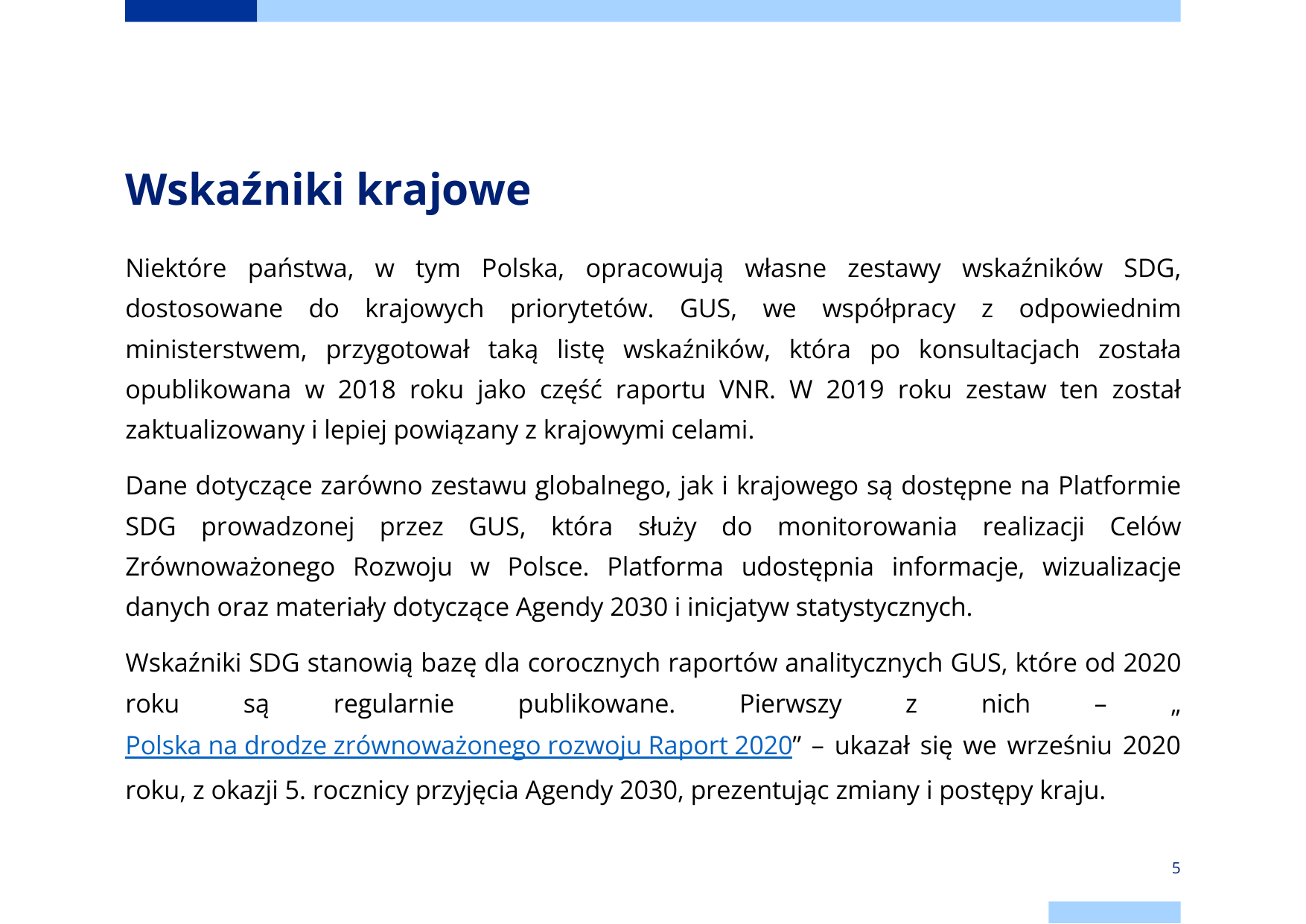

# Wskaźniki krajowe
Niektóre państwa, w tym Polska, opracowują własne zestawy wskaźników SDG, dostosowane do krajowych priorytetów. GUS, we współpracy z odpowiednim ministerstwem, przygotował taką listę wskaźników, która po konsultacjach została opublikowana w 2018 roku jako część raportu VNR. W 2019 roku zestaw ten został zaktualizowany i lepiej powiązany z krajowymi celami.
Dane dotyczące zarówno zestawu globalnego, jak i krajowego są dostępne na Platformie SDG prowadzonej przez GUS, która służy do monitorowania realizacji Celów Zrównoważonego Rozwoju w Polsce. Platforma udostępnia informacje, wizualizacje danych oraz materiały dotyczące Agendy 2030 i inicjatyw statystycznych.
Wskaźniki SDG stanowią bazę dla corocznych raportów analitycznych GUS, które od 2020 roku są regularnie publikowane. Pierwszy z nich – „Polska na drodze zrównoważonego rozwoju Raport 2020” – ukazał się we wrześniu 2020 roku, z okazji 5. rocznicy przyjęcia Agendy 2030, prezentując zmiany i postępy kraju.

5